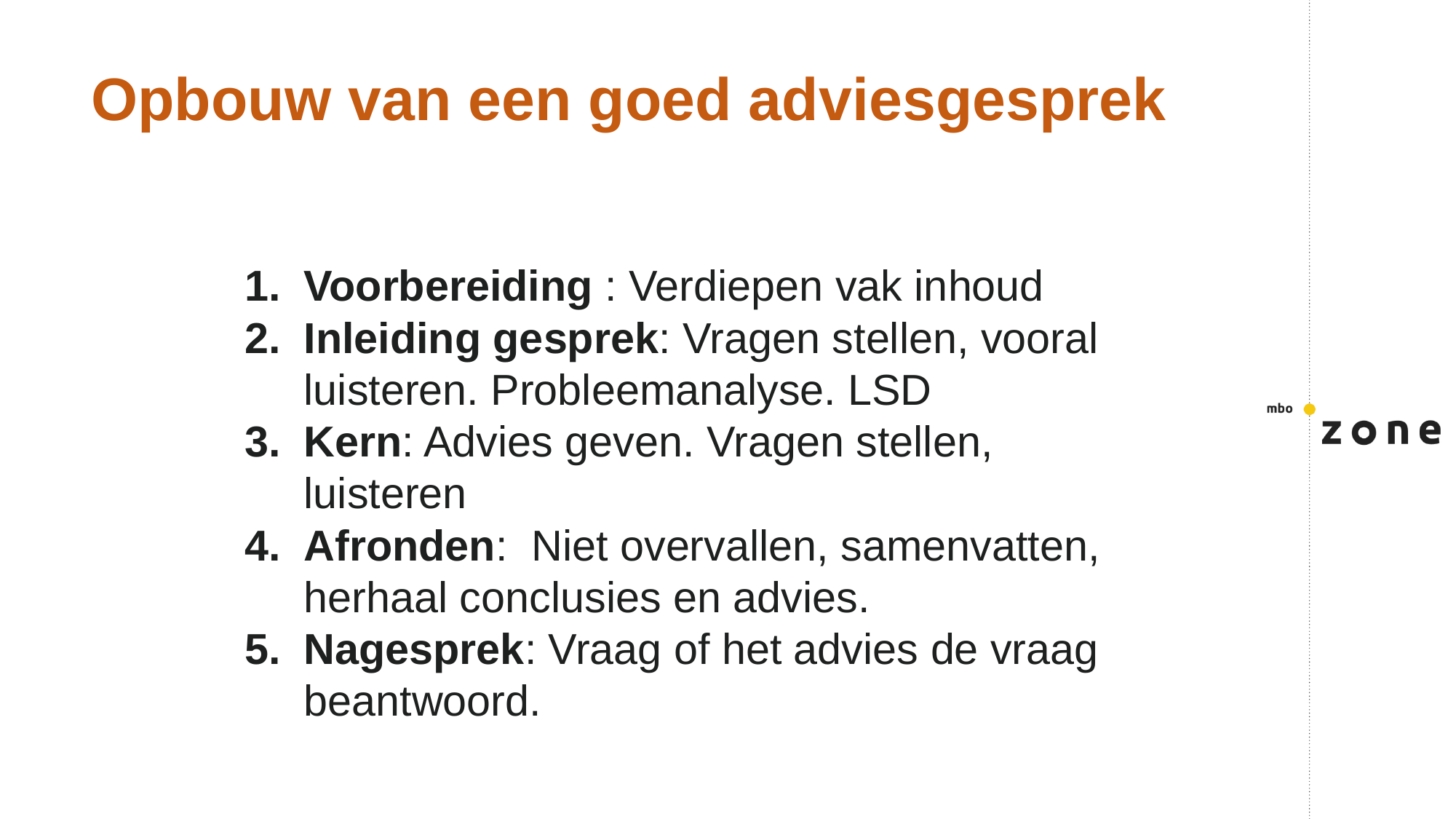

# Opbouw van een goed adviesgesprek

Voorbereiding : Verdiepen vak inhoud
Inleiding gesprek: Vragen stellen, vooral luisteren. Probleemanalyse. LSD
Kern: Advies geven. Vragen stellen, luisteren
Afronden:  Niet overvallen, samenvatten, herhaal conclusies en advies.
Nagesprek: Vraag of het advies de vraag beantwoord.